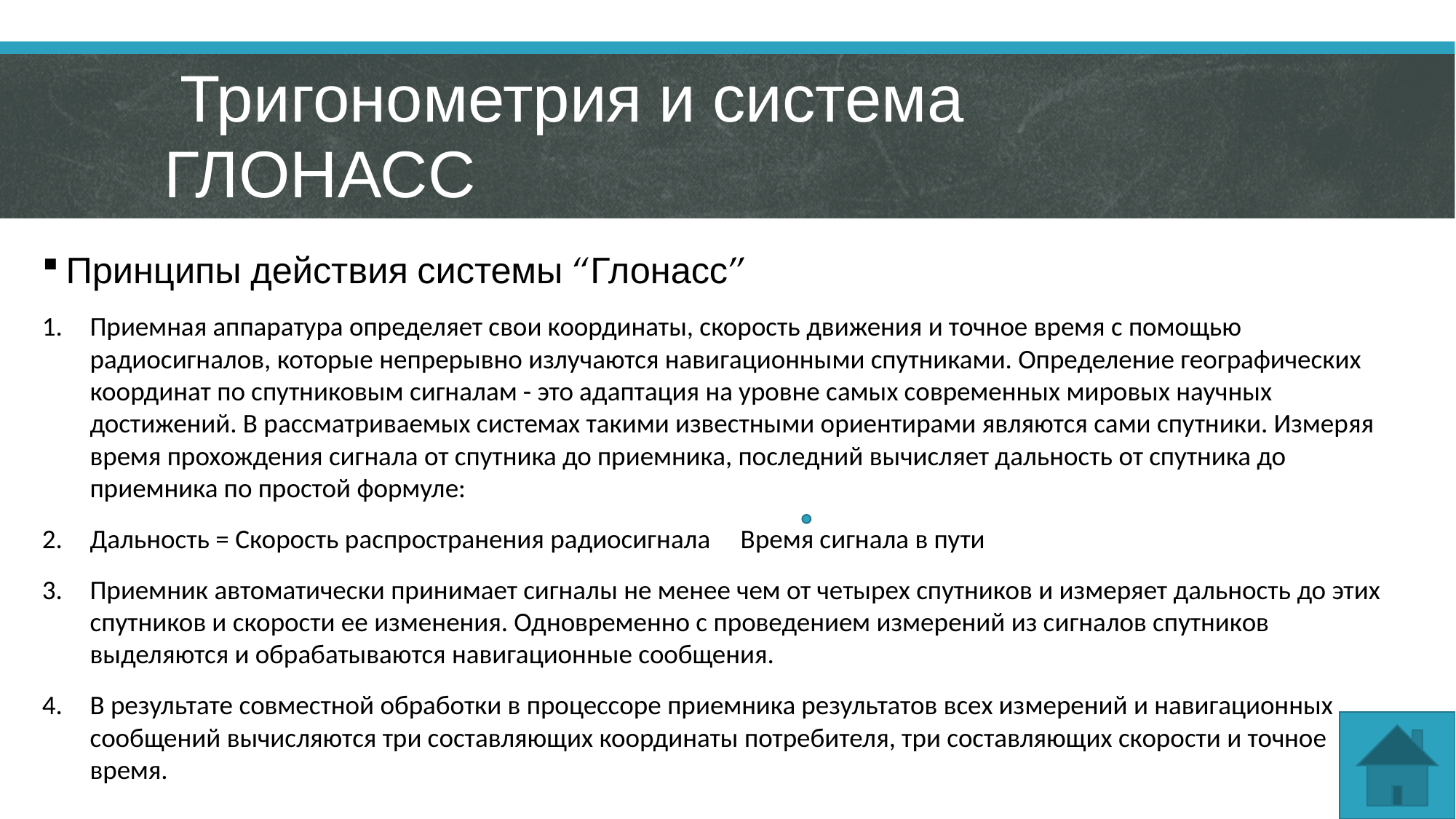

# Тригонометрия и система ГЛОНАСС
Принципы действия системы “Глонасс”
Приемная аппаратура определяет свои координаты, скорость движения и точное время с помощью радиосигналов, которые непрерывно излучаются навигационными спутниками. Определение географических координат по спутниковым сигналам - это адаптация на уровне самых современных мировых научных достижений. В рассматриваемых системах такими известными ориентирами являются сами спутники. Измеряя время прохождения сигнала от спутника до приемника, последний вычисляет дальность от спутника до приемника по простой формуле:
Дальность = Скорость распространения радиосигнала     Время сигнала в пути
Приемник автоматически принимает сигналы не менее чем от четырех спутников и измеряет дальность до этих спутников и скорости ее изменения. Одновременно с проведением измерений из сигналов спутников выделяются и обрабатываются навигационные сообщения.
В результате совместной обработки в процессоре приемника результатов всех измерений и навигационных сообщений вычисляются три составляющих координаты потребителя, три составляющих скорости и точное время.